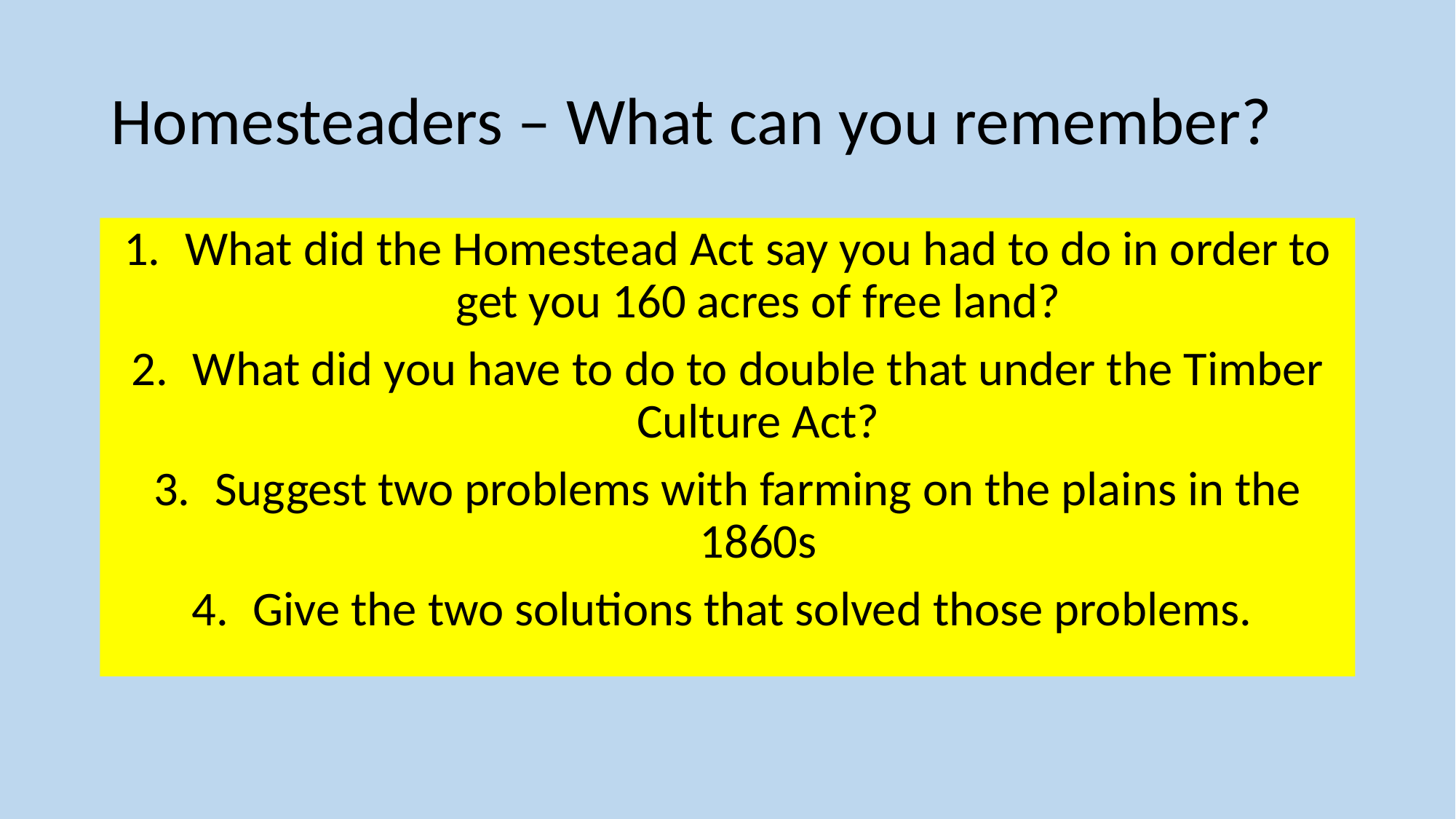

# Homesteaders – What can you remember?
What did the Homestead Act say you had to do in order to get you 160 acres of free land?
What did you have to do to double that under the Timber Culture Act?
Suggest two problems with farming on the plains in the 1860s
Give the two solutions that solved those problems.